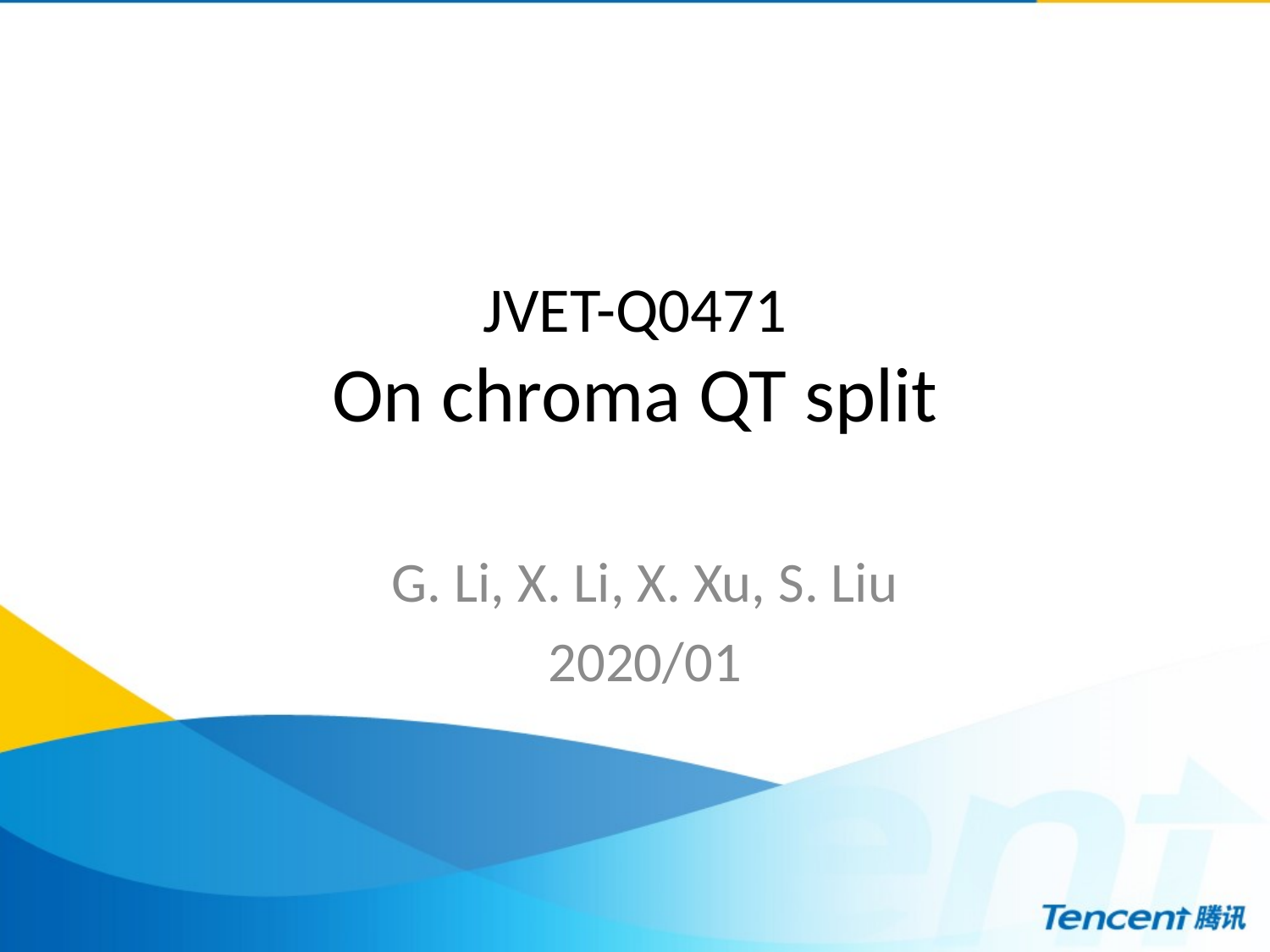

# JVET-Q0471 On chroma QT split
G. Li, X. Li, X. Xu, S. Liu
2020/01